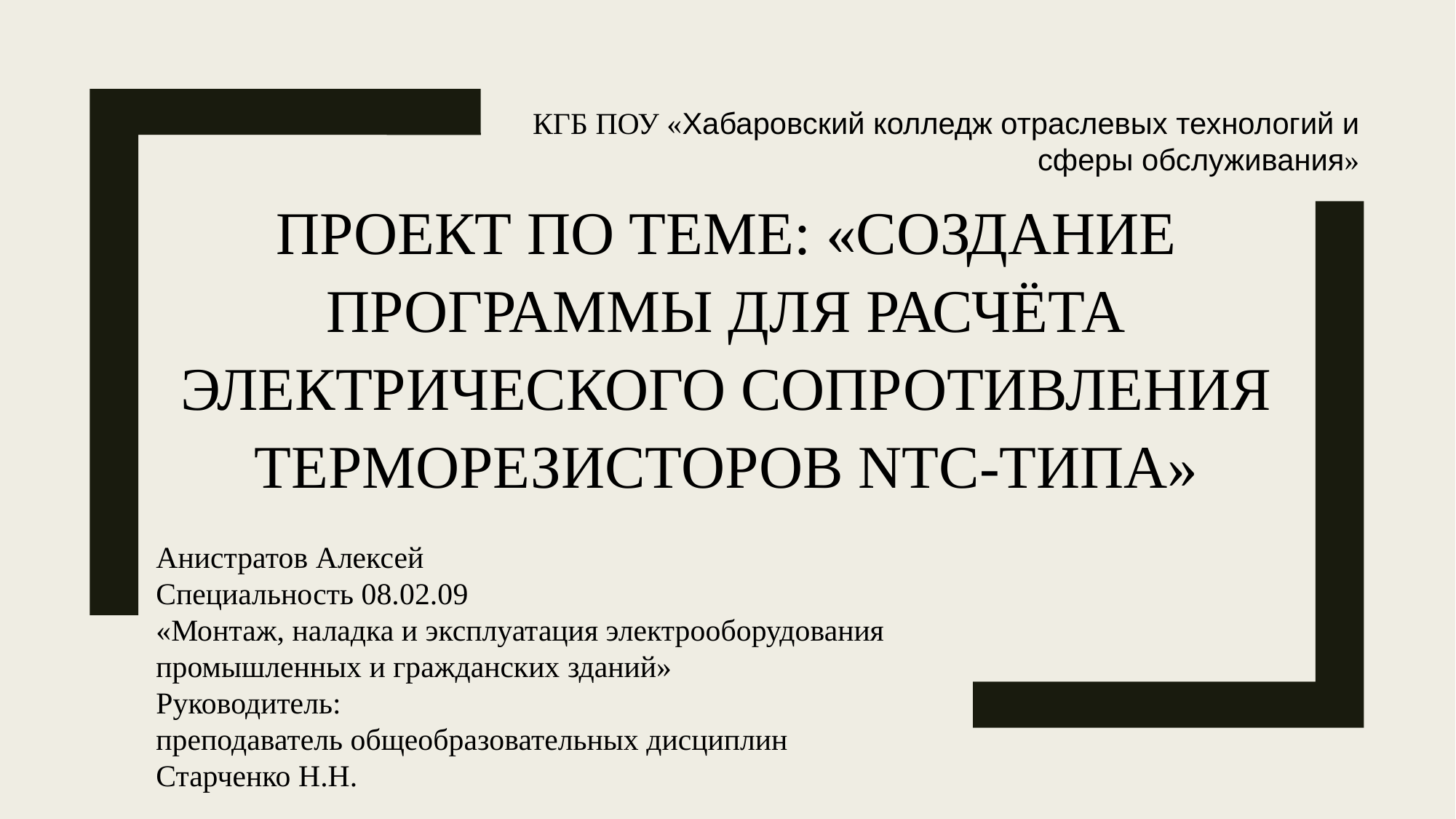

# Проект по теме: «Создание программы для расчёта электрического сопротивления терморезисторов NTC-типа»
КГБ ПОУ «Хабаровский колледж отраслевых технологий и сферы обслуживания»
Анистратов Алексей
Специальность 08.02.09
«Монтаж, наладка и эксплуатация электрооборудования
промышленных и гражданских зданий»
Руководитель:
преподаватель общеобразовательных дисциплин
Старченко Н.Н.